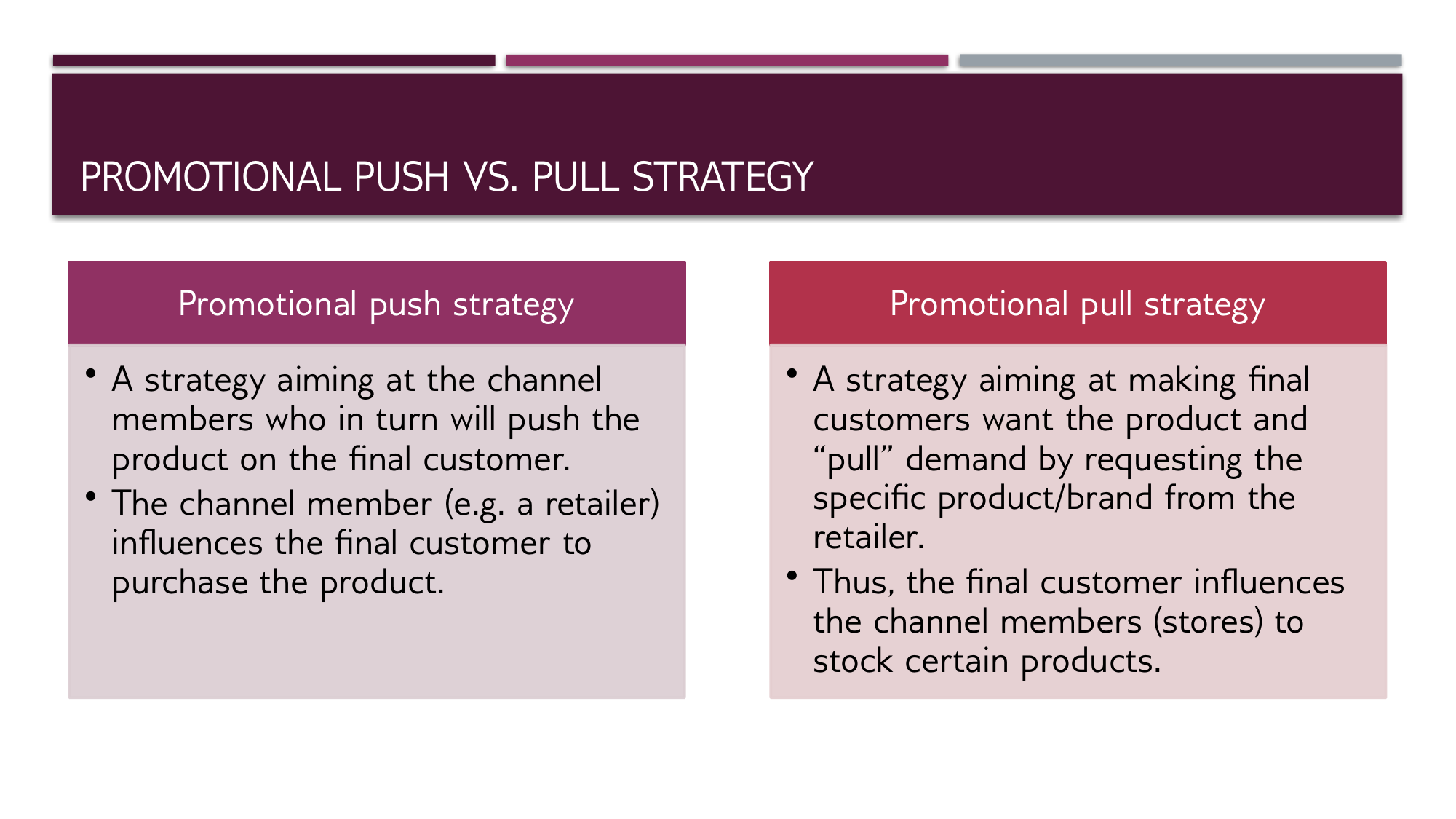

# Promotional push vs. pull strategy
Promotional push strategy
A strategy aiming at the channel members who in turn will push the product on the final customer.
The channel member (e.g. a retailer) influences the final customer to purchase the product.
Promotional pull strategy
A strategy aiming at making final customers want the product and “pull” demand by requesting the specific product/brand from the retailer.
Thus, the final customer influences the channel members (stores) to stock certain products.